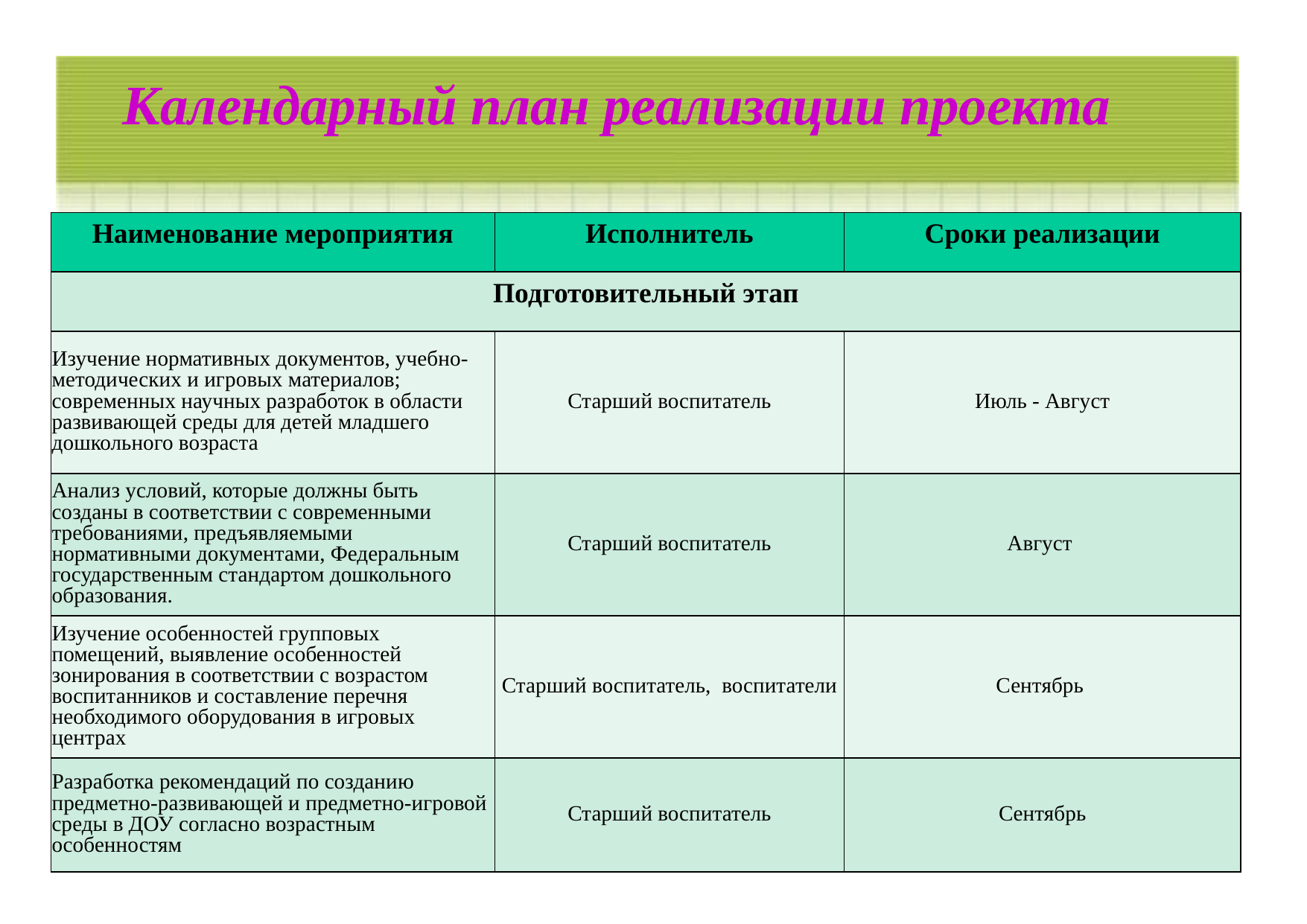

# Календарный план реализации проекта
| Наименование мероприятия | Исполнитель | Сроки реализации |
| --- | --- | --- |
| Подготовительный этап |  |  |
| Изучение нормативных документов, учебно-методических и игровых материалов; современных научных разработок в области развивающей среды для детей младшего дошкольного возраста | Старший воспитатель | Июль - Август |
| Анализ условий, которые должны быть созданы в соответствии с современными требованиями, предъявляемыми нормативными документами, Федеральным государственным стандартом дошкольного образования. | Старший воспитатель | Август |
| Изучение особенностей групповых помещений, выявление особенностей зонирования в соответствии с возрастом воспитанников и составление перечня необходимого оборудования в игровых центрах | Старший воспитатель, воспитатели | Сентябрь |
| Разработка рекомендаций по созданию предметно-развивающей и предметно-игровой среды в ДОУ согласно возрастным особенностям | Старший воспитатель | Сентябрь |